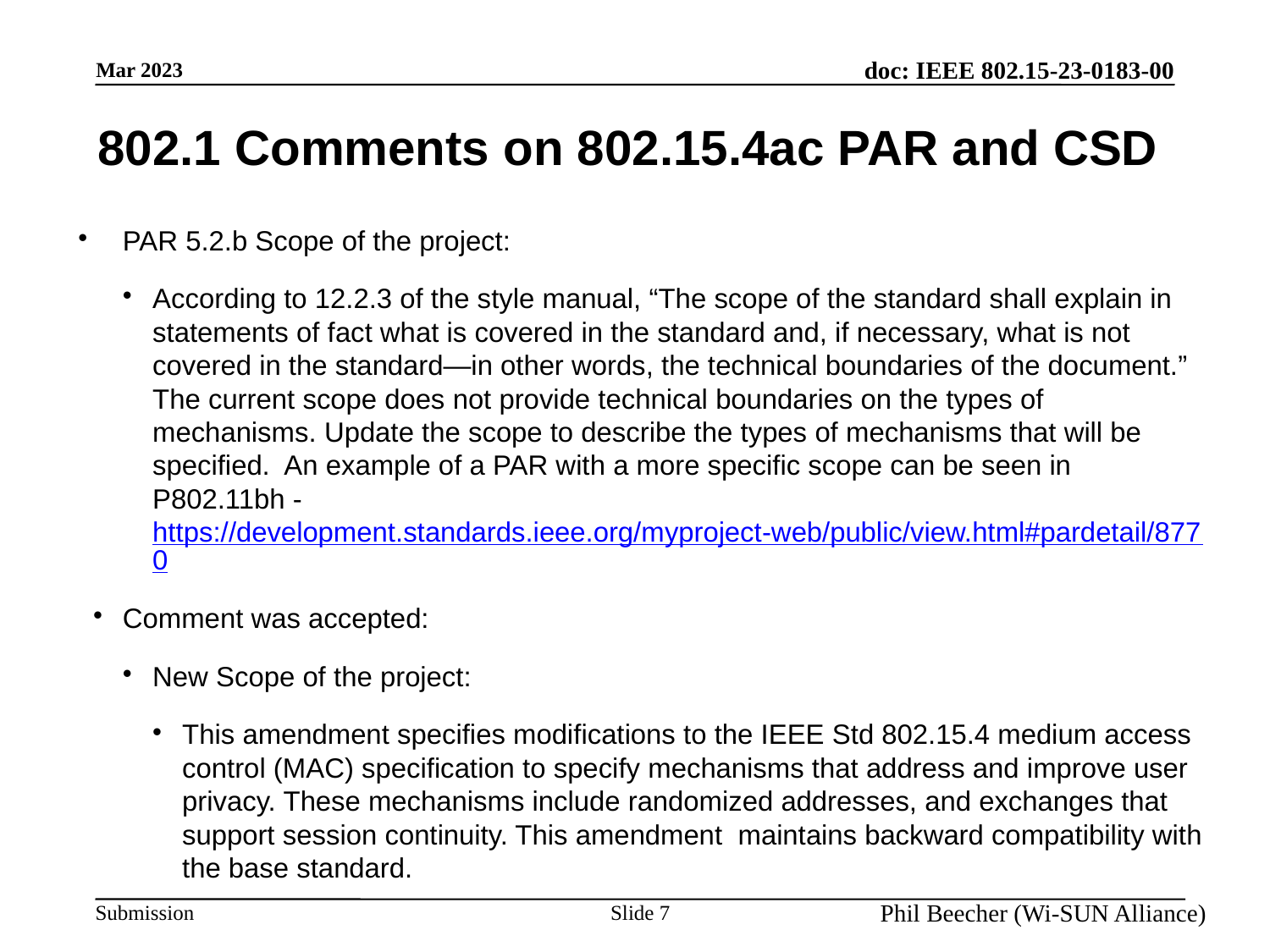

802.1 Comments on 802.15.4ac PAR and CSD
PAR 5.2.b Scope of the project:
According to 12.2.3 of the style manual, “The scope of the standard shall explain in statements of fact what is covered in the standard and, if necessary, what is not covered in the standard—in other words, the technical boundaries of the document.”  The current scope does not provide technical boundaries on the types of mechanisms. Update the scope to describe the types of mechanisms that will be specified.  An example of a PAR with a more specific scope can be seen in P802.11bh - https://development.standards.ieee.org/myproject-web/public/view.html#pardetail/8770
Comment was accepted:
New Scope of the project:
This amendment specifies modifications to the IEEE Std 802.15.4 medium access control (MAC) specification to specify mechanisms that address and improve user privacy. These mechanisms include randomized addresses, and exchanges that support session continuity. This amendment  maintains backward compatibility with the base standard.
Slide 7